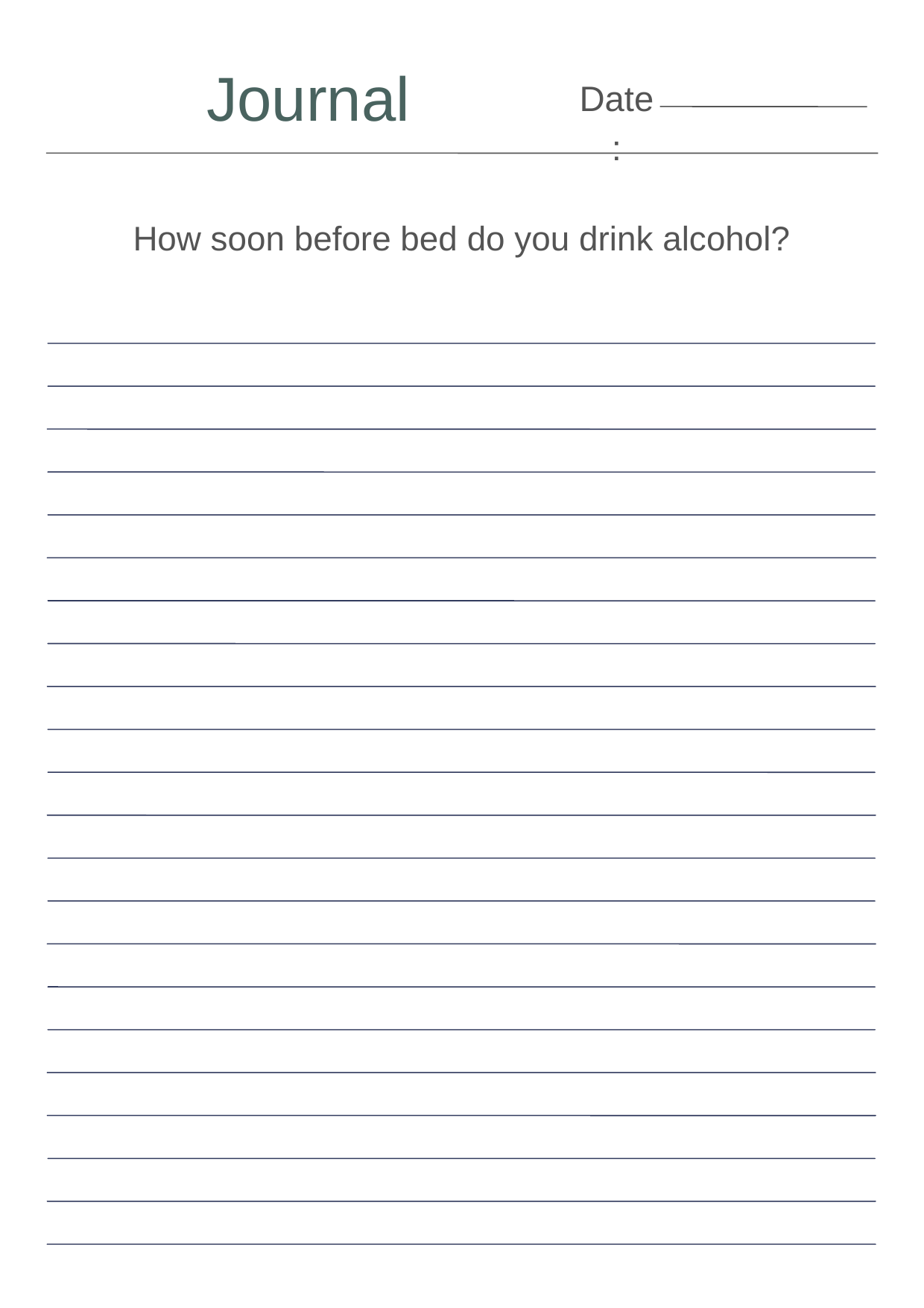

Journal
Date:

How soon before bed do you drink alcohol?